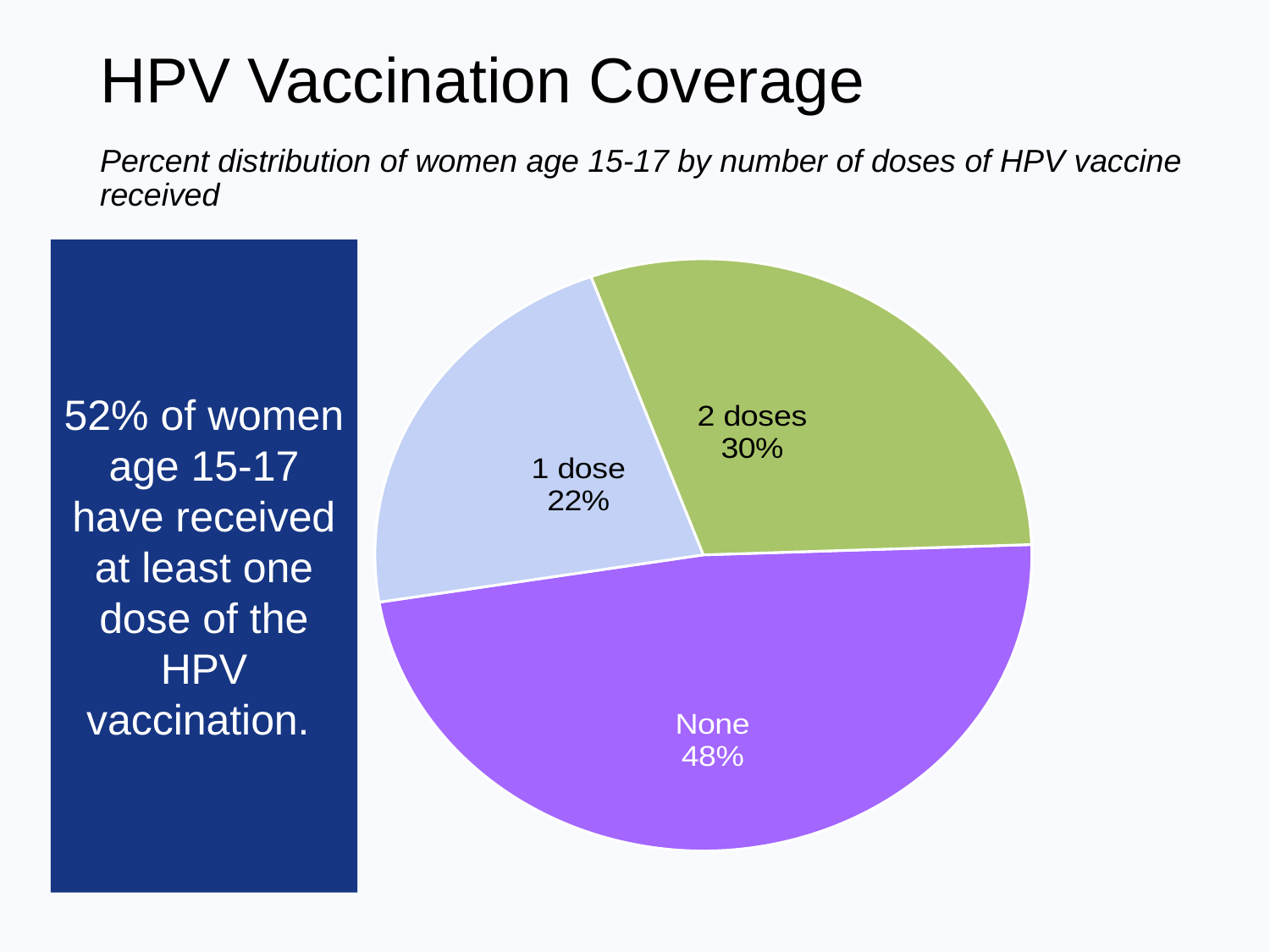

# HPV Vaccination Coverage
Percent distribution of women age 15-17 by number of doses of HPV vaccine received

### Chart

| Category | Sales |
|---|---|
| None | 48.0 |
| 1 dose | 22.0 |
| 2 doses | 30.0 |
52% of women age 15-17 have received at least one dose of the HPV vaccination.